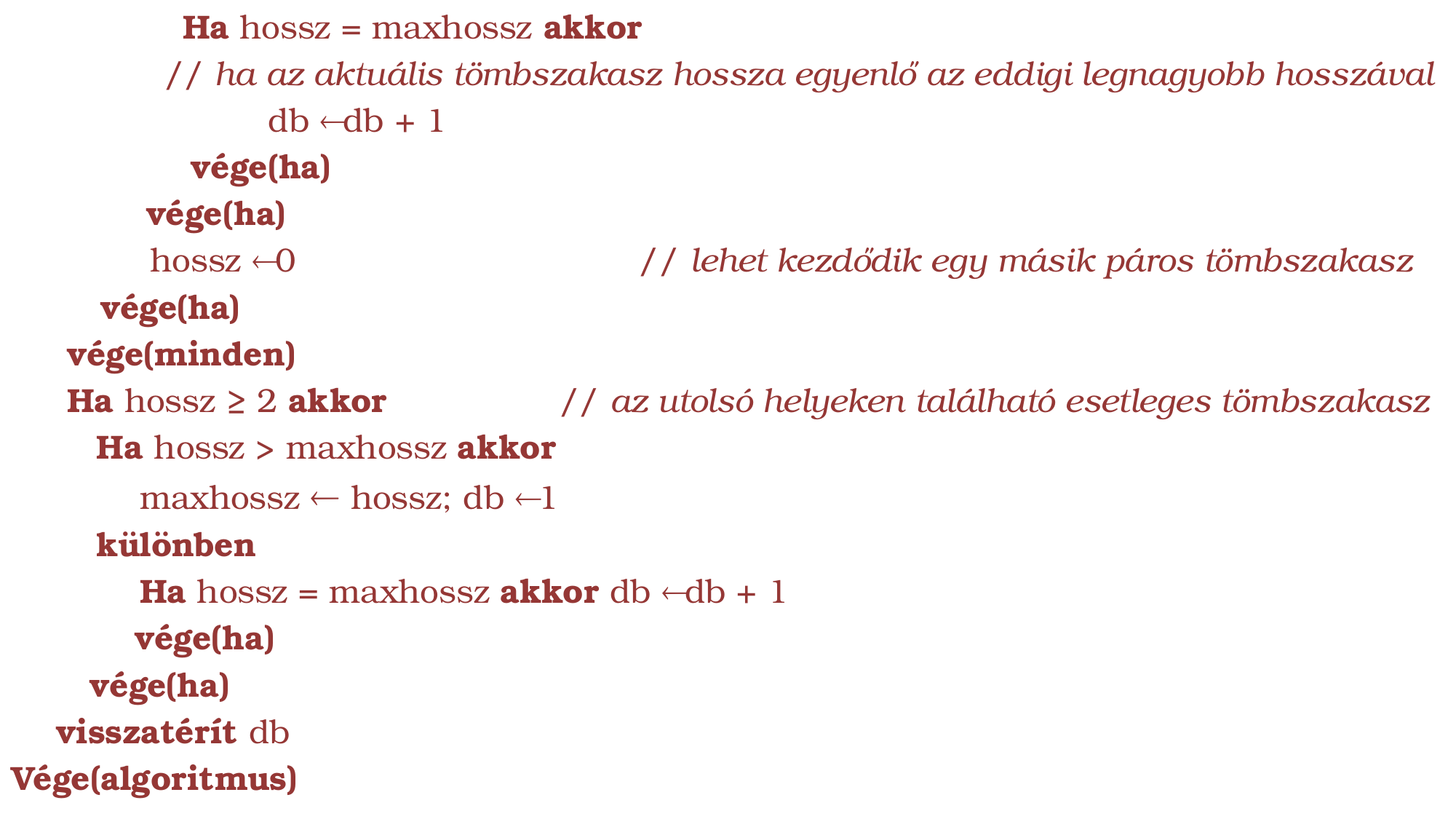

Ha hossz = maxhossz akkor
// ha az aktuális tömbszakasz hossza egyenlő az eddigi legnagyobb hosszával
                        db ← db + 1
                vége(ha)
            vége(ha)
             hossz ← 0                                // lehet kezdődik egy másik páros tömbszakasz
        vége(ha)
     vége(minden)
     Ha hossz ≥ 2 akkor                // az utolsó helyeken található esetleges tömbszakasz
        Ha hossz > maxhossz akkor
            maxhossz ← hossz; db ← 1
        különben
            Ha hossz = maxhossz akkor db ← db + 1
           vége(ha)
       vége(ha)
    visszatérít db
Vége(algoritmus)